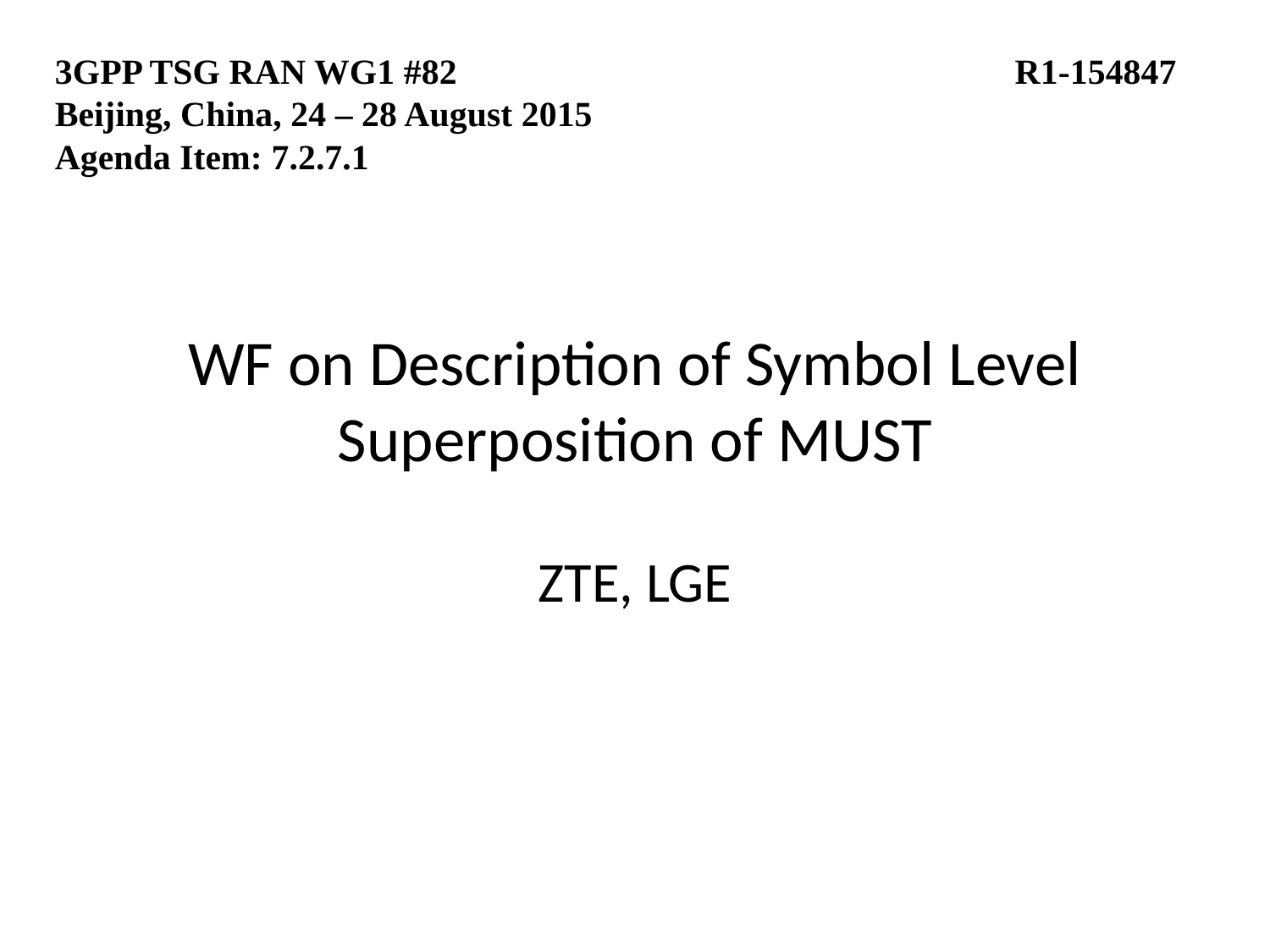

3GPP TSG RAN WG1 #82				        R1-154847
Beijing, China, 24 – 28 August 2015
Agenda Item: 7.2.7.1
# WF on Description of Symbol Level Superposition of MUST
ZTE, LGE